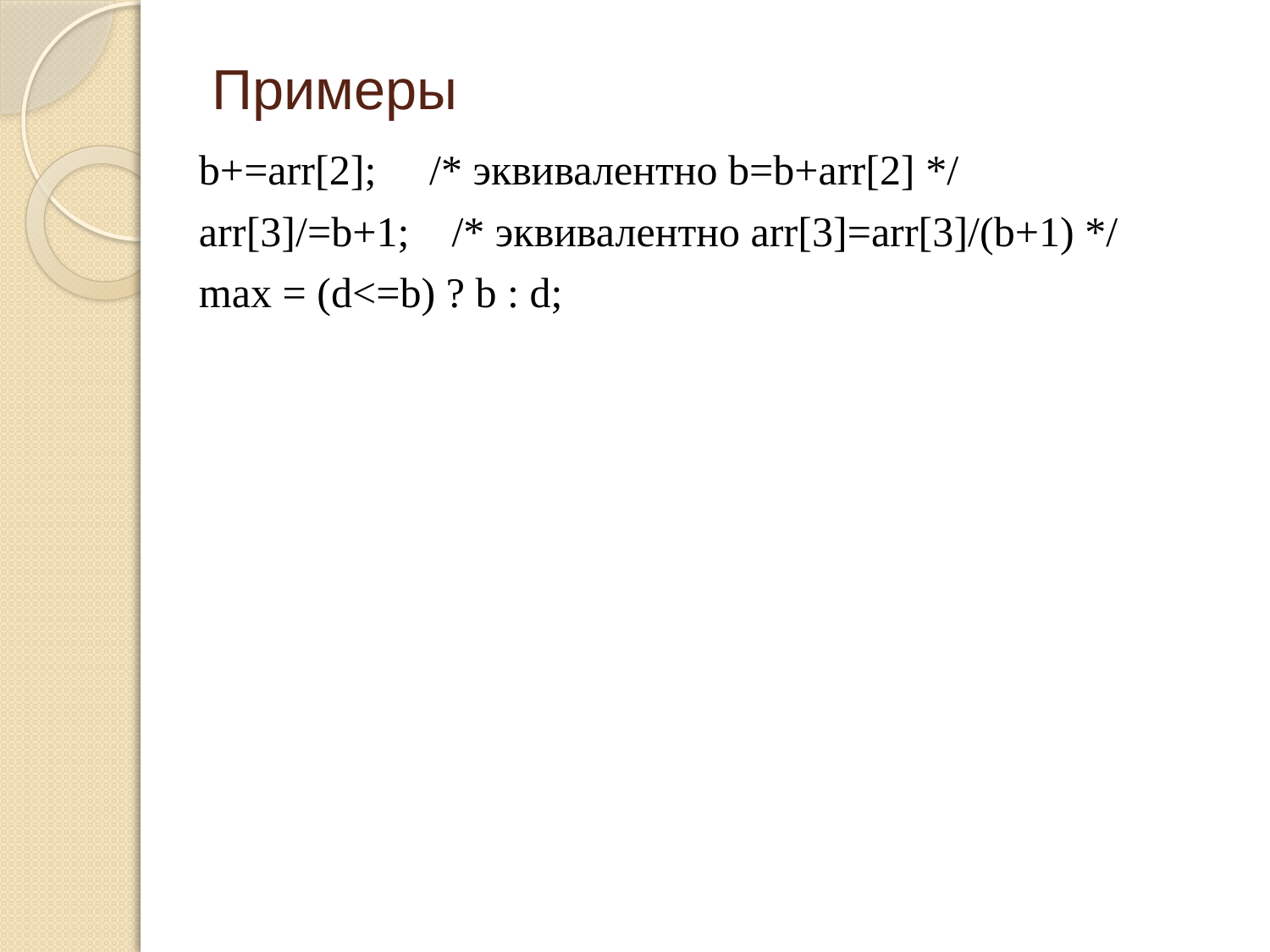

# Примеры
b+=arr[2];     /* эквивалентно b=b+arr[2] */
arr[3]/=b+1;    /* эквивалентно arr[3]=arr[3]/(b+1) */
max = (d<=b) ? b : d;